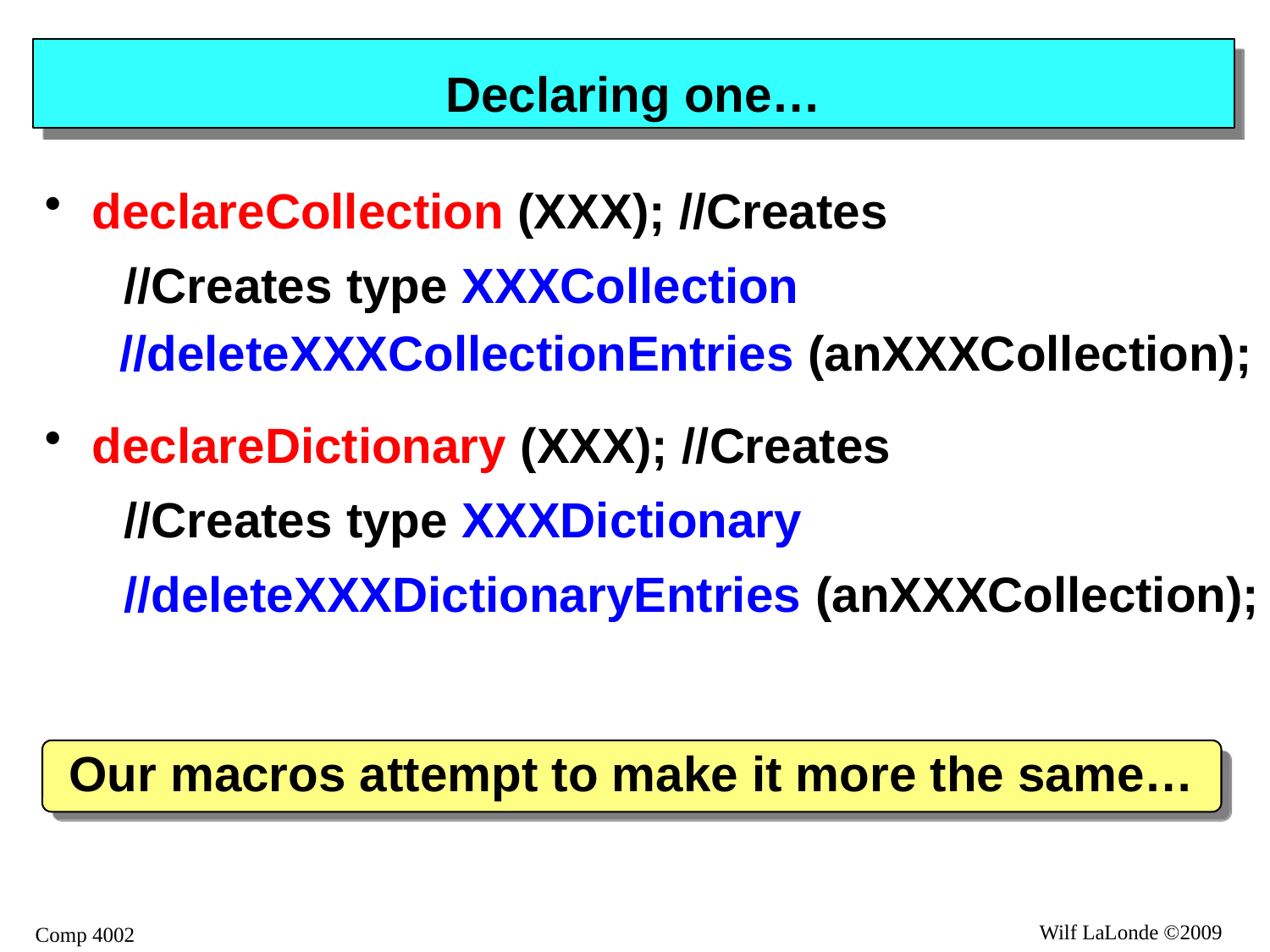

# Declaring one…
declareCollection (XXX); //Creates
//Creates type XXXCollection
	  //deleteXXXCollectionEntries (anXXXCollection);

declareDictionary (XXX); //Creates
//Creates type XXXDictionary
//deleteXXXDictionaryEntries (anXXXCollection);

Our macros attempt to make it more the same…